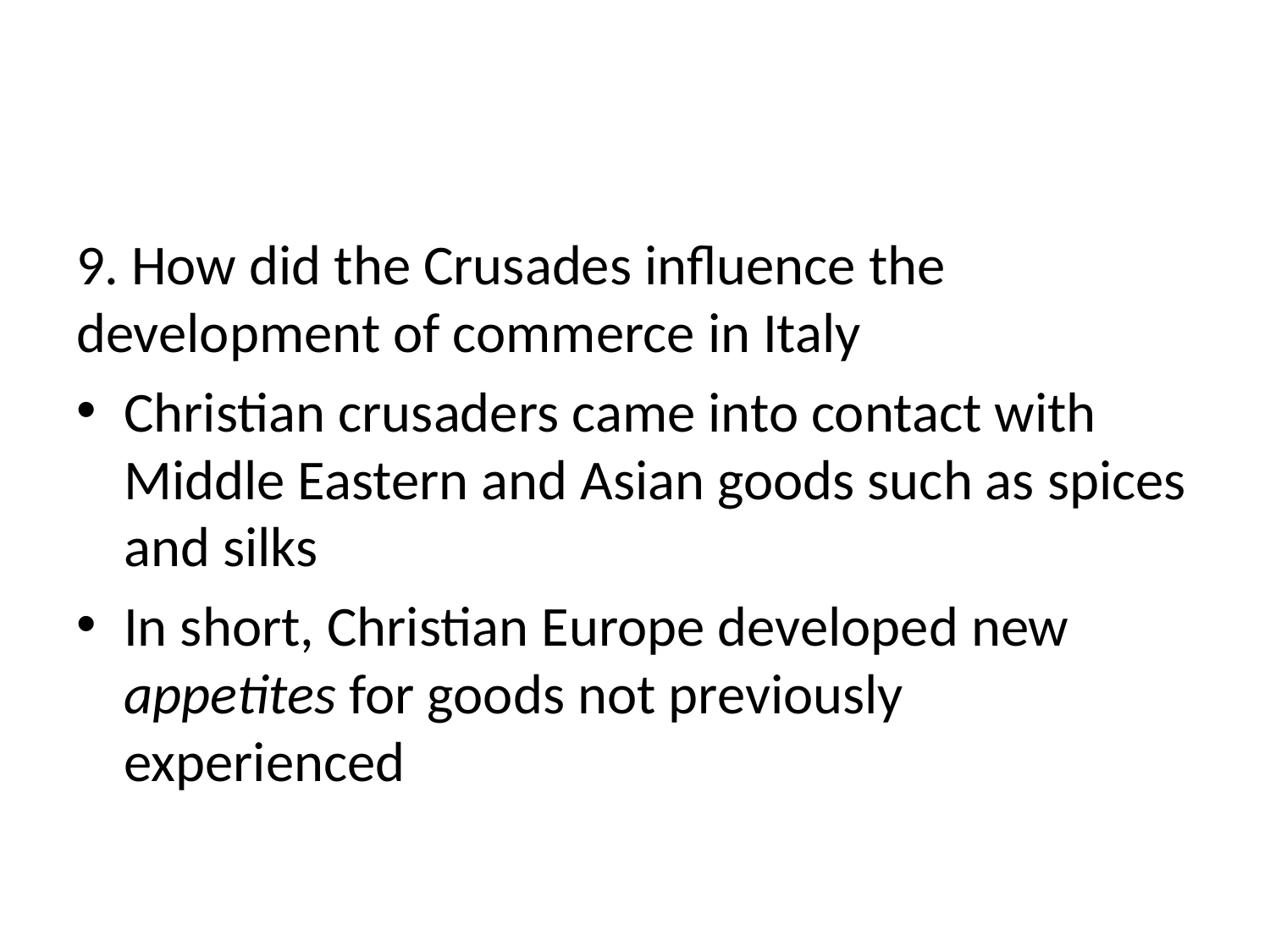

#
9. How did the Crusades influence the development of commerce in Italy
Christian crusaders came into contact with Middle Eastern and Asian goods such as spices and silks
In short, Christian Europe developed new appetites for goods not previously experienced